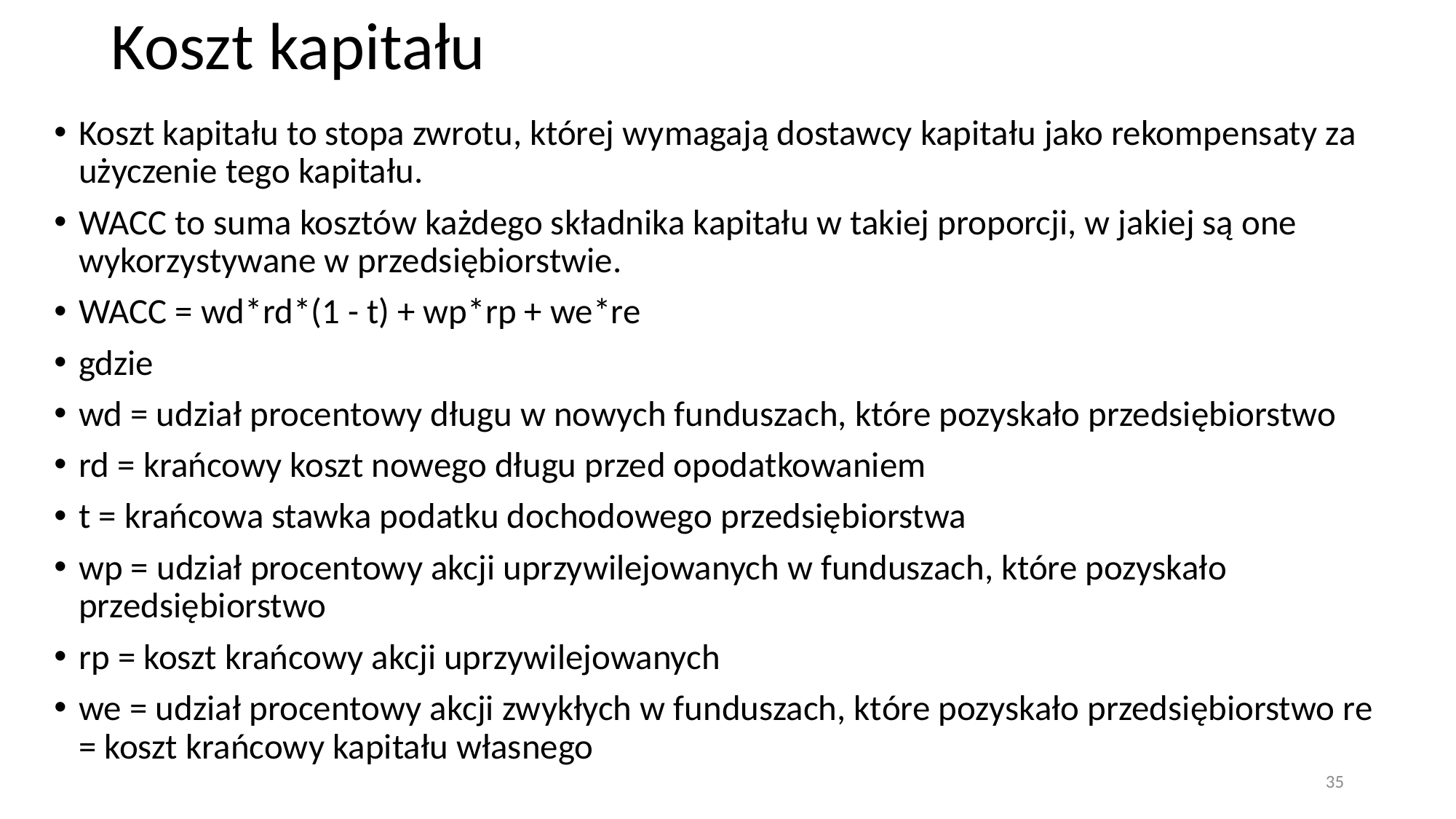

# Koszt kapitału
Koszt kapitału to stopa zwrotu, której wymagają dostawcy kapitału jako rekompensaty za użyczenie tego kapitału.
WACC to suma kosztów każdego składnika kapitału w takiej proporcji, w jakiej są one wykorzystywane w przedsiębiorstwie.
WACC = wd*rd*(1 - t) + wp*rp + we*re
gdzie
wd = udział procentowy długu w nowych funduszach, które pozyskało przedsiębiorstwo
rd = krańcowy koszt nowego długu przed opodatkowaniem
t = krańcowa stawka podatku dochodowego przedsiębiorstwa
wp = udział procentowy akcji uprzywilejowanych w funduszach, które pozyskało przedsiębiorstwo
rp = koszt krańcowy akcji uprzywilejowanych
we = udział procentowy akcji zwykłych w funduszach, które pozyskało przedsiębiorstwo re = koszt krańcowy kapitału własnego

35